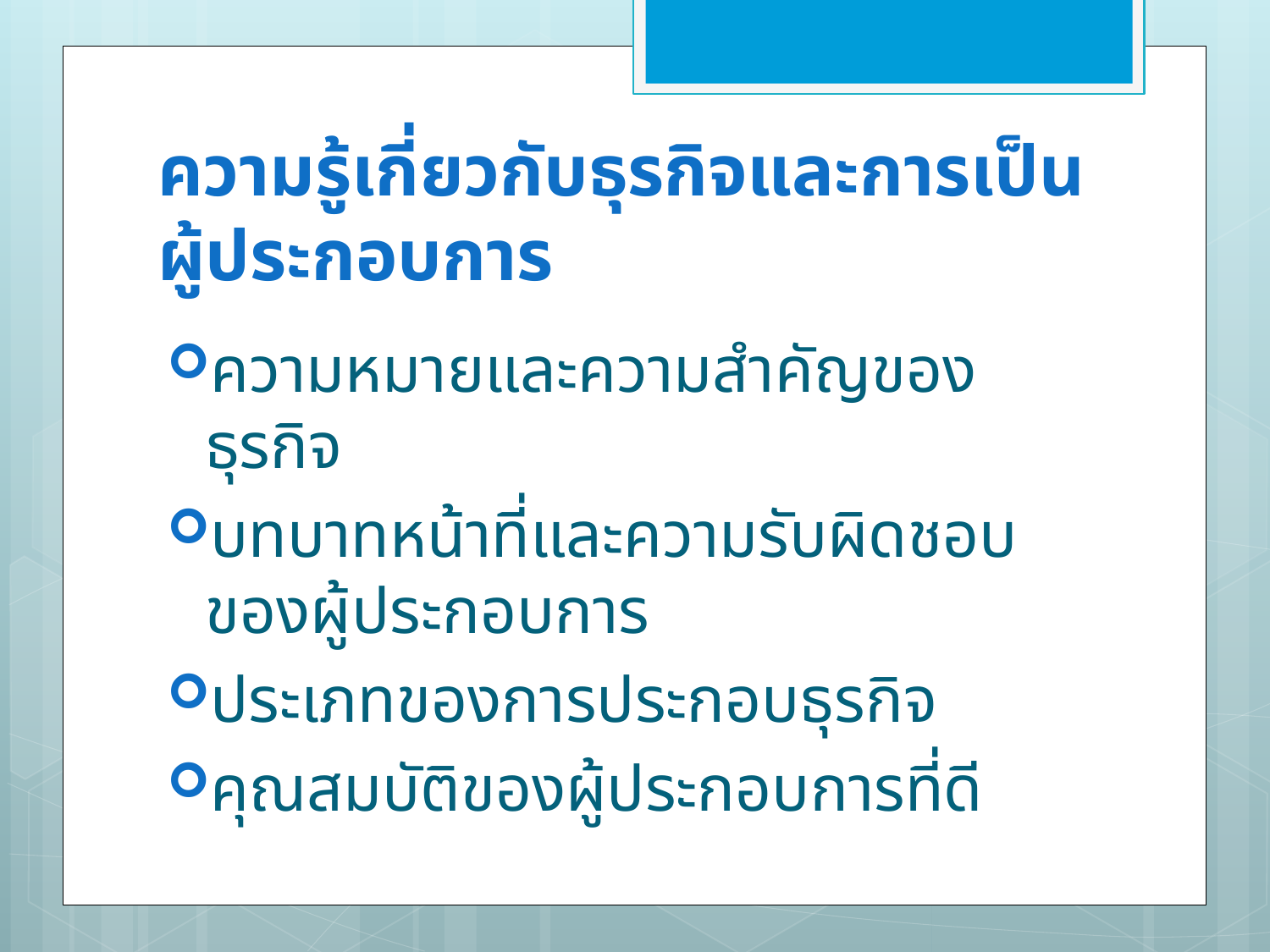

# ความรู้เกี่ยวกับธุรกิจและการเป็นผู้ประกอบการ
ความหมายและความสำคัญของธุรกิจ
บทบาทหน้าที่และความรับผิดชอบของผู้ประกอบการ
ประเภทของการประกอบธุรกิจ
คุณสมบัติของผู้ประกอบการที่ดี